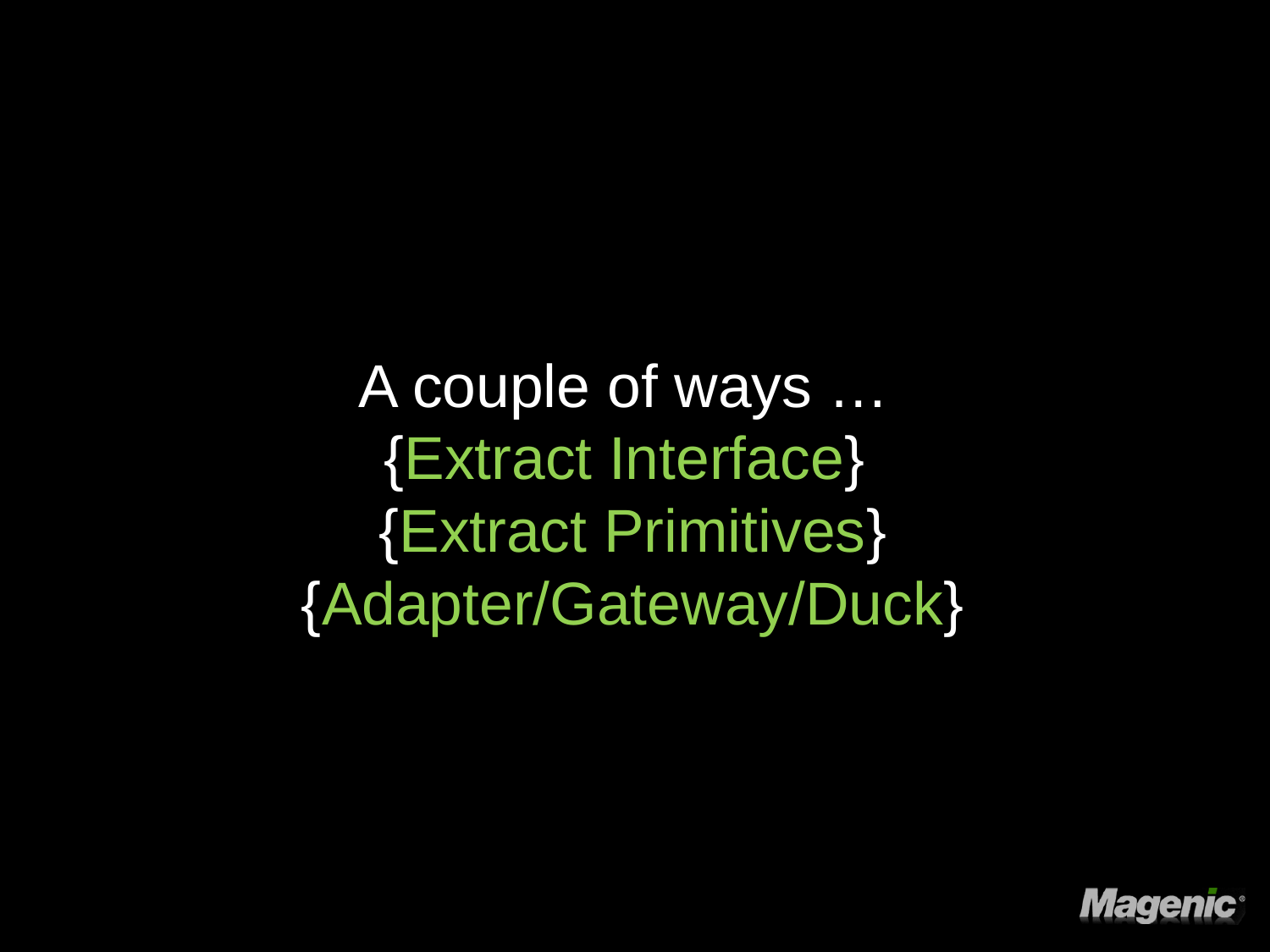

# A couple of ways … {Extract Interface} {Extract Primitives} {Adapter/Gateway/Duck}